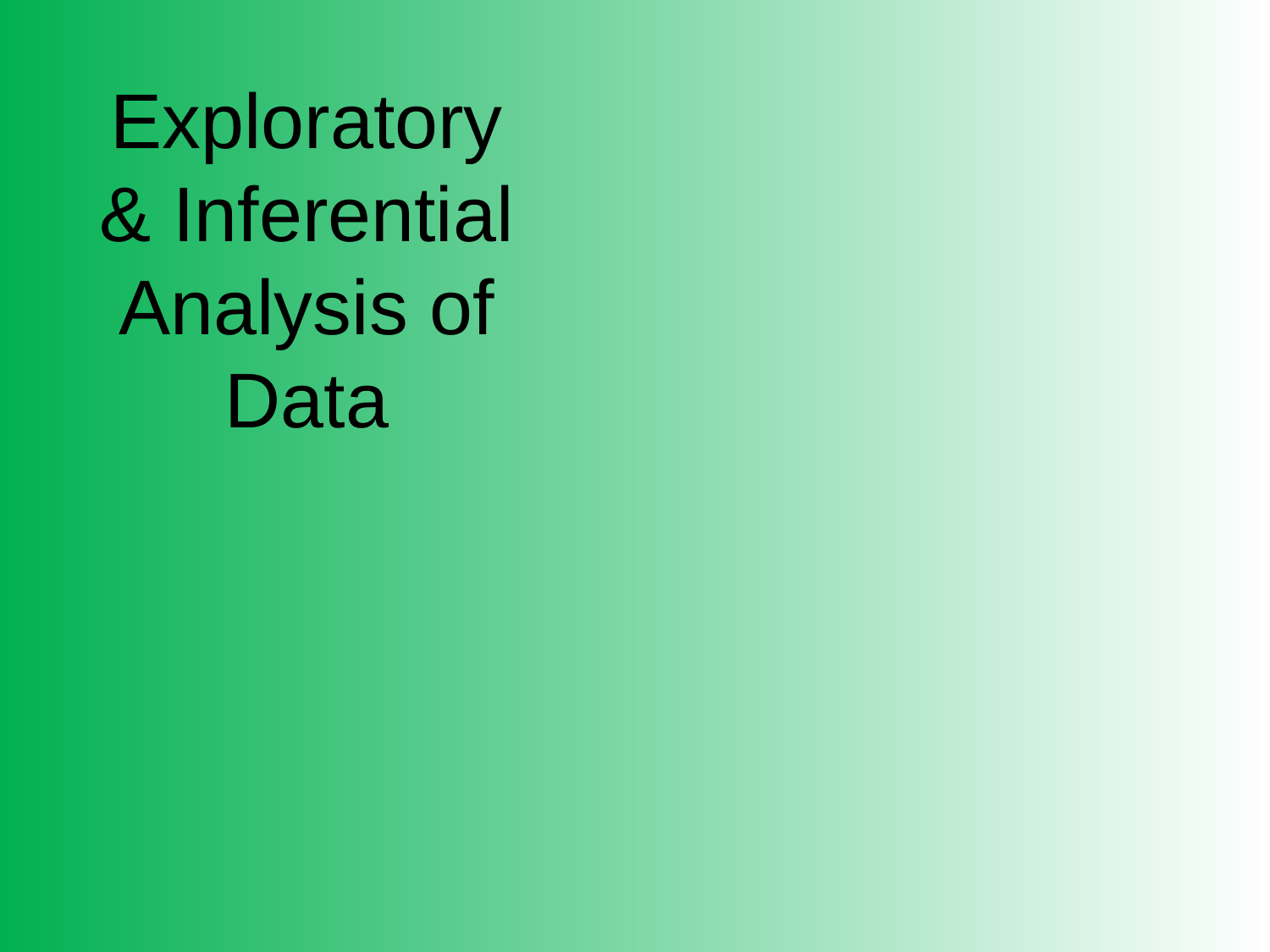

# Exploratory & Inferential Analysis of Data